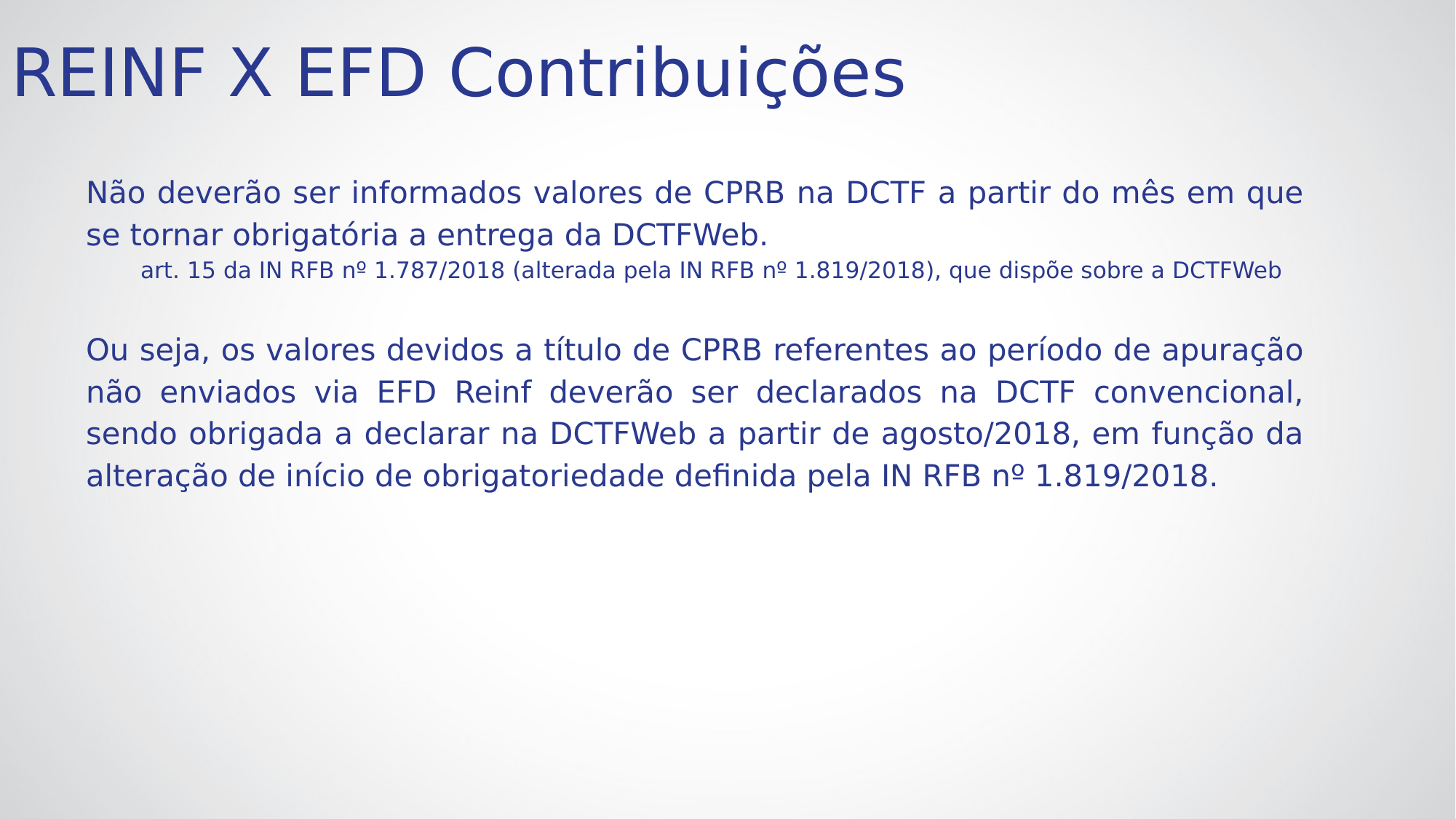

REINF X EFD Contribuições
Não deverão ser informados valores de CPRB na DCTF a partir do mês em que se tornar obrigatória a entrega da DCTFWeb.
art. 15 da IN RFB nº 1.787/2018 (alterada pela IN RFB nº 1.819/2018), que dispõe sobre a DCTFWeb

Ou seja, os valores devidos a título de CPRB referentes ao período de apuração não enviados via EFD Reinf deverão ser declarados na DCTF convencional, sendo obrigada a declarar na DCTFWeb a partir de agosto/2018, em função da alteração de início de obrigatoriedade definida pela IN RFB nº 1.819/2018.